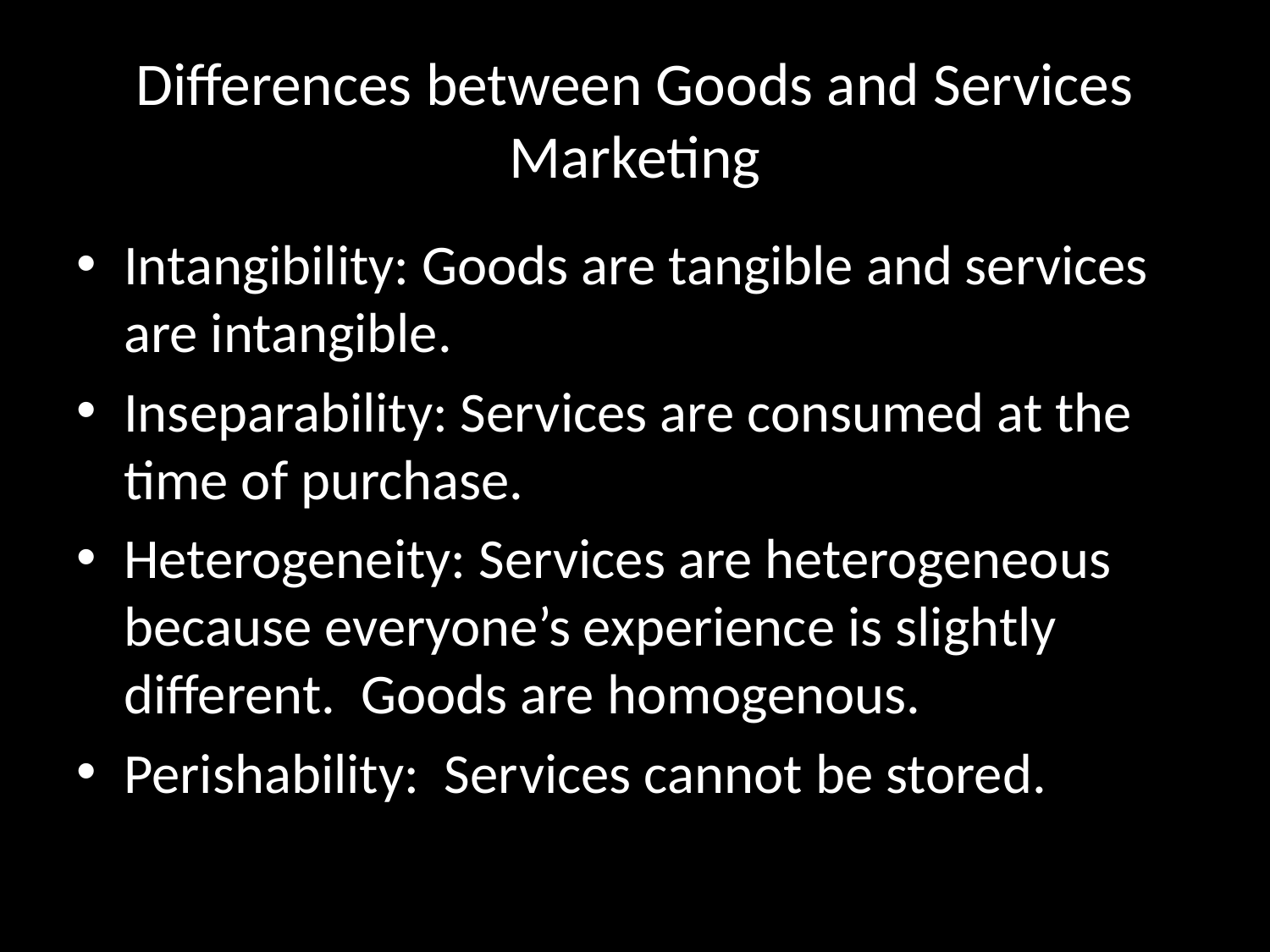

# Differences between Goods and Services Marketing
Intangibility: Goods are tangible and services are intangible.
Inseparability: Services are consumed at the time of purchase.
Heterogeneity: Services are heterogeneous because everyone’s experience is slightly different.  Goods are homogenous.
Perishability:  Services cannot be stored.